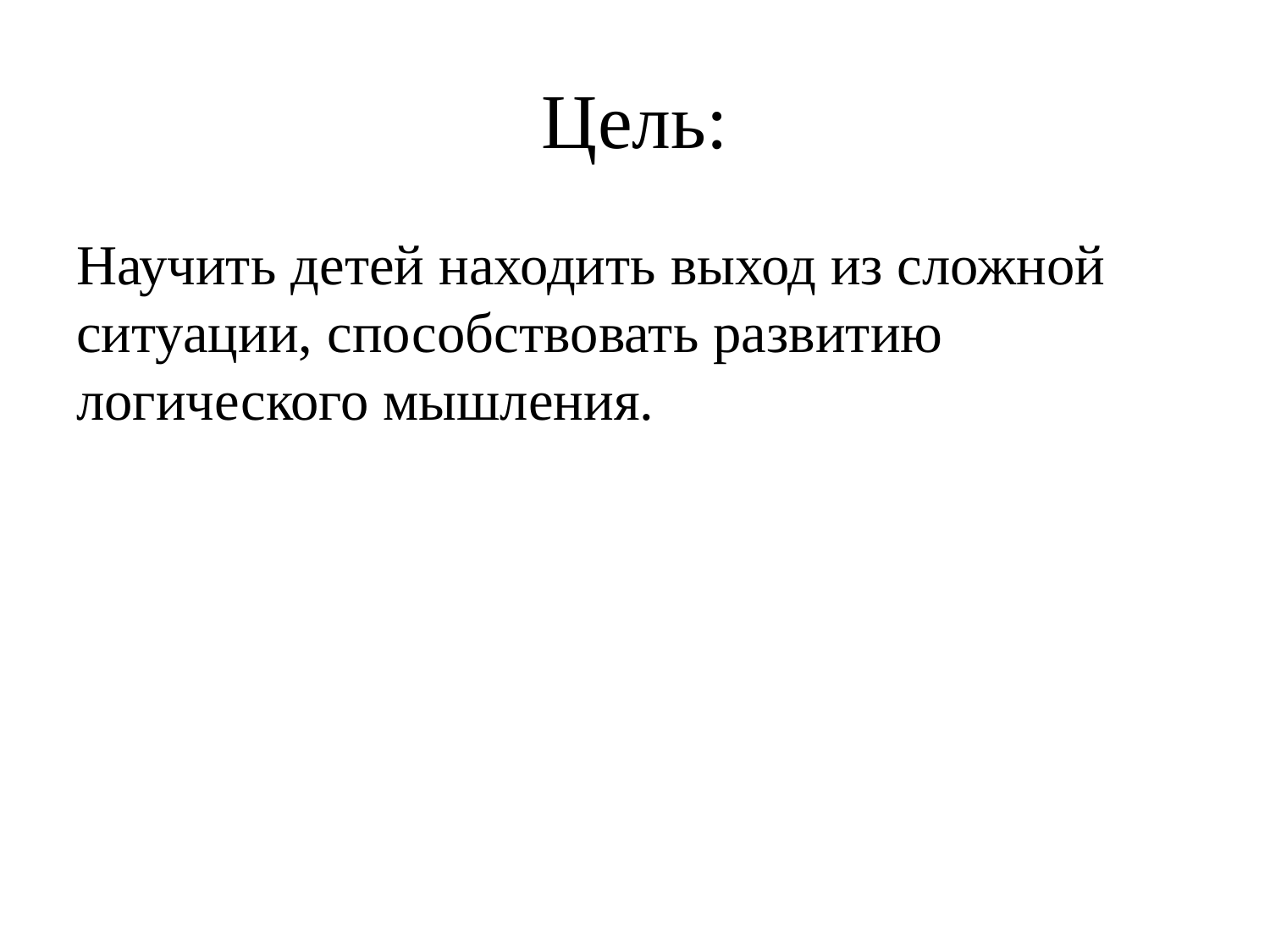

# Цель:
Научить детей находить выход из сложной ситуации, способствовать развитию логического мышления.